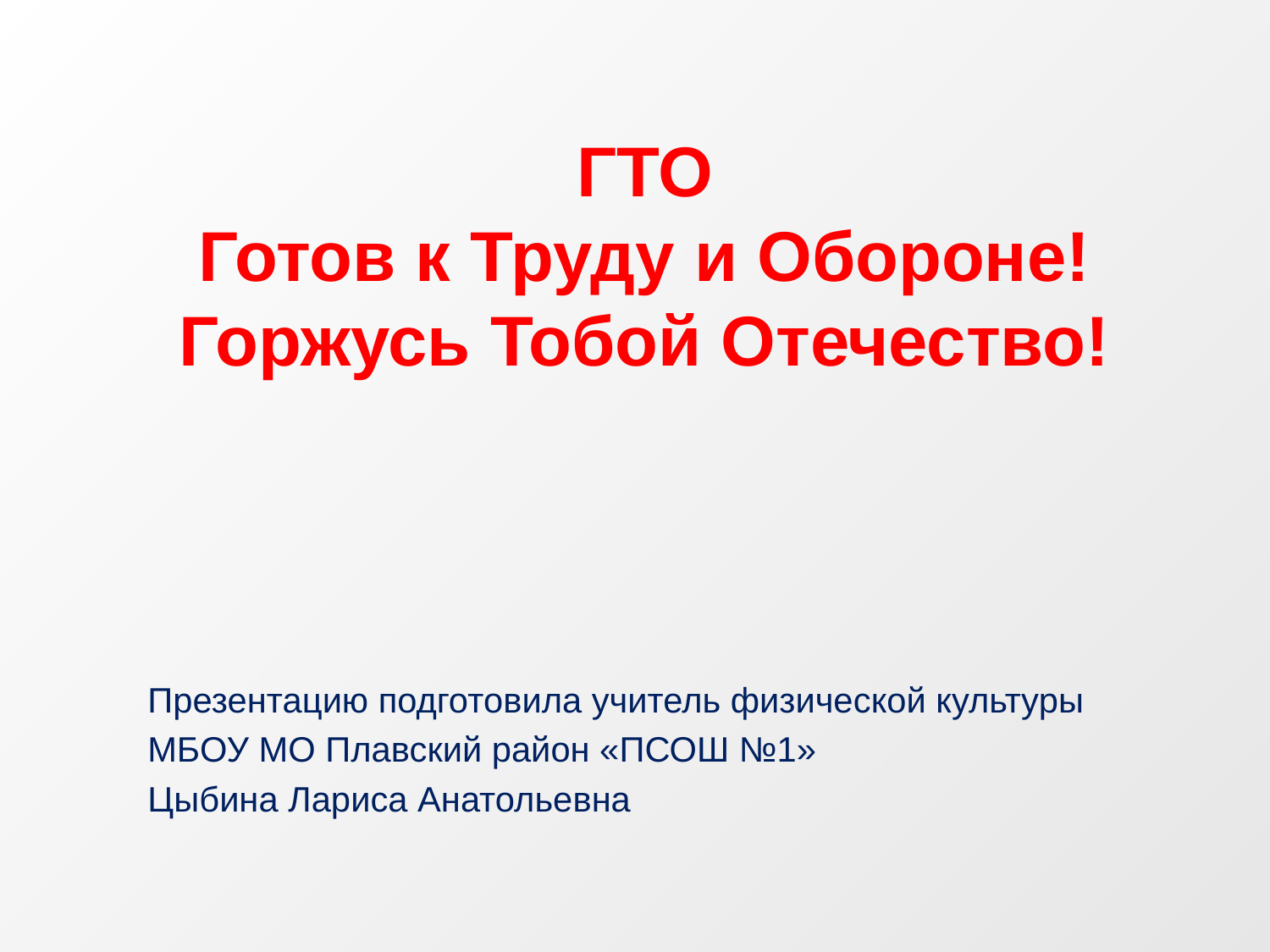

# ГТО Готов к Труду и Обороне! Горжусь Тобой Отечество!

Презентацию подготовила учитель физической культуры
МБОУ МО Плавский район «ПСОШ №1»
Цыбина Лариса Анатольевна